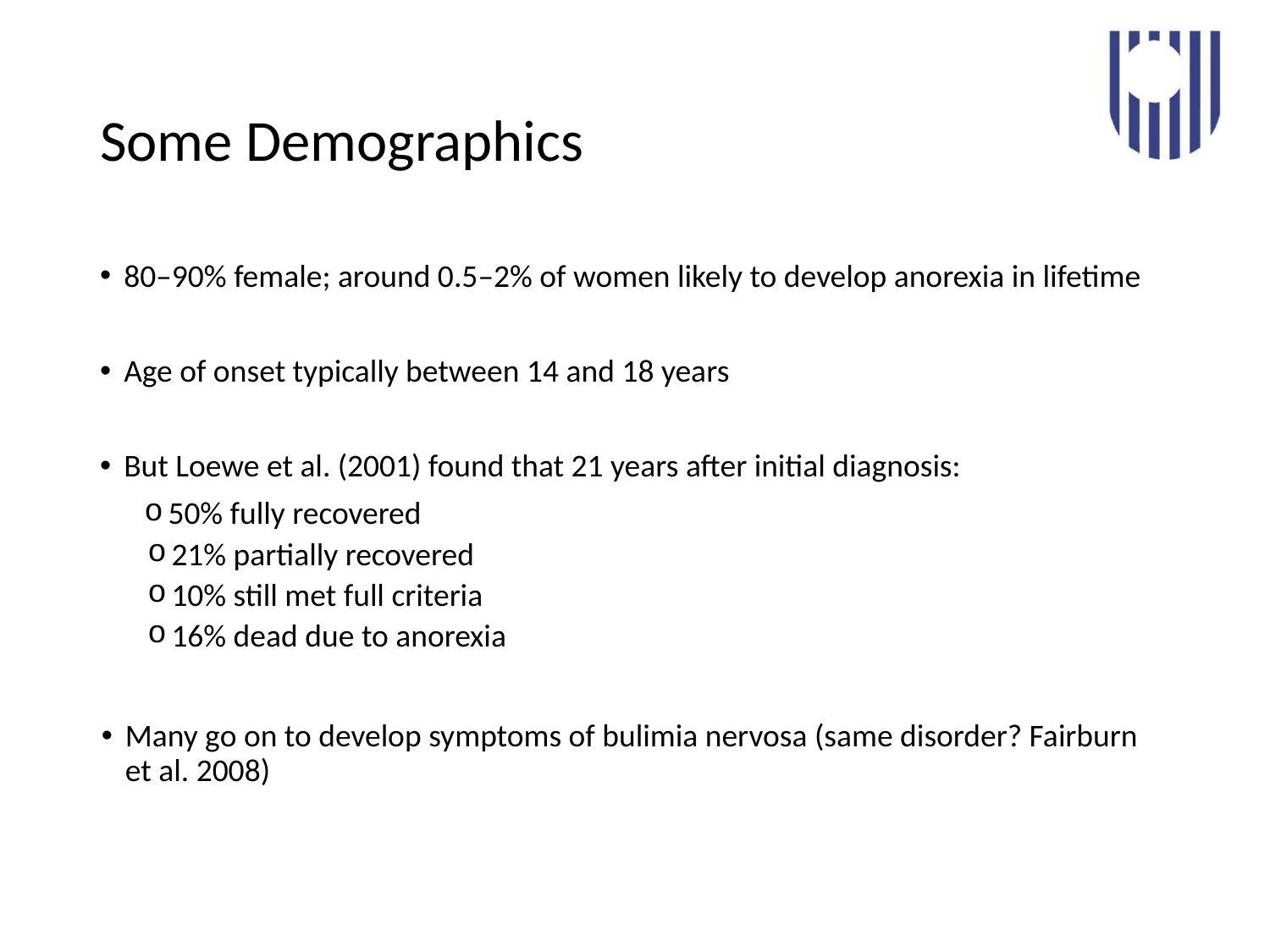

# Some Demographics
80–90% female; around 0.5–2% of women likely to develop anorexia in lifetime

Age of onset typically between 14 and 18 years

But Loewe et al. (2001) found that 21 years after initial diagnosis:
50% fully recovered
21% partially recovered
10% still met full criteria
16% dead due to anorexia

Many go on to develop symptoms of bulimia nervosa (same disorder? Fairburn et al. 2008)